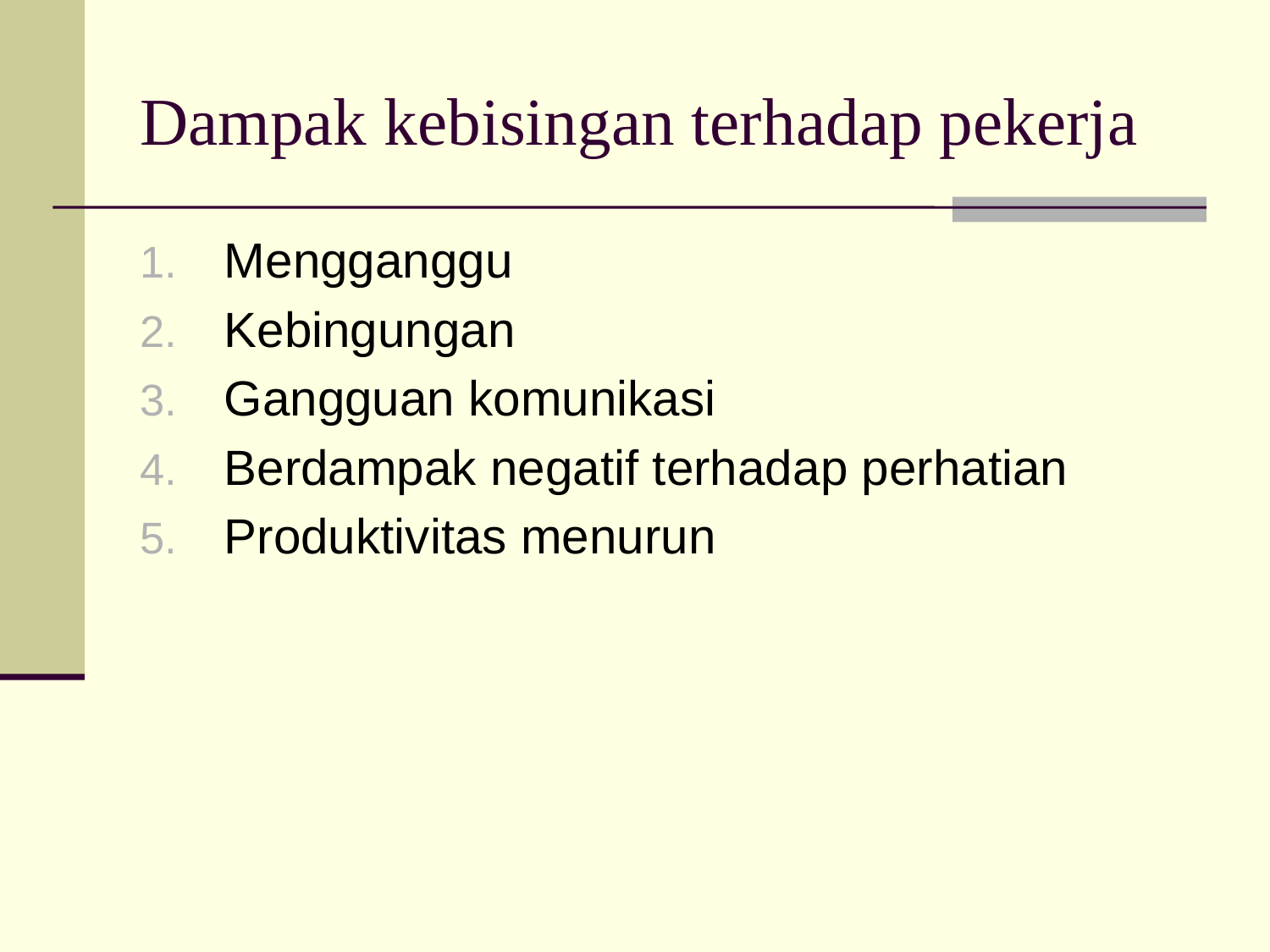

# Dampak kebisingan terhadap pekerja
Mengganggu
Kebingungan
Gangguan komunikasi
Berdampak negatif terhadap perhatian
Produktivitas menurun